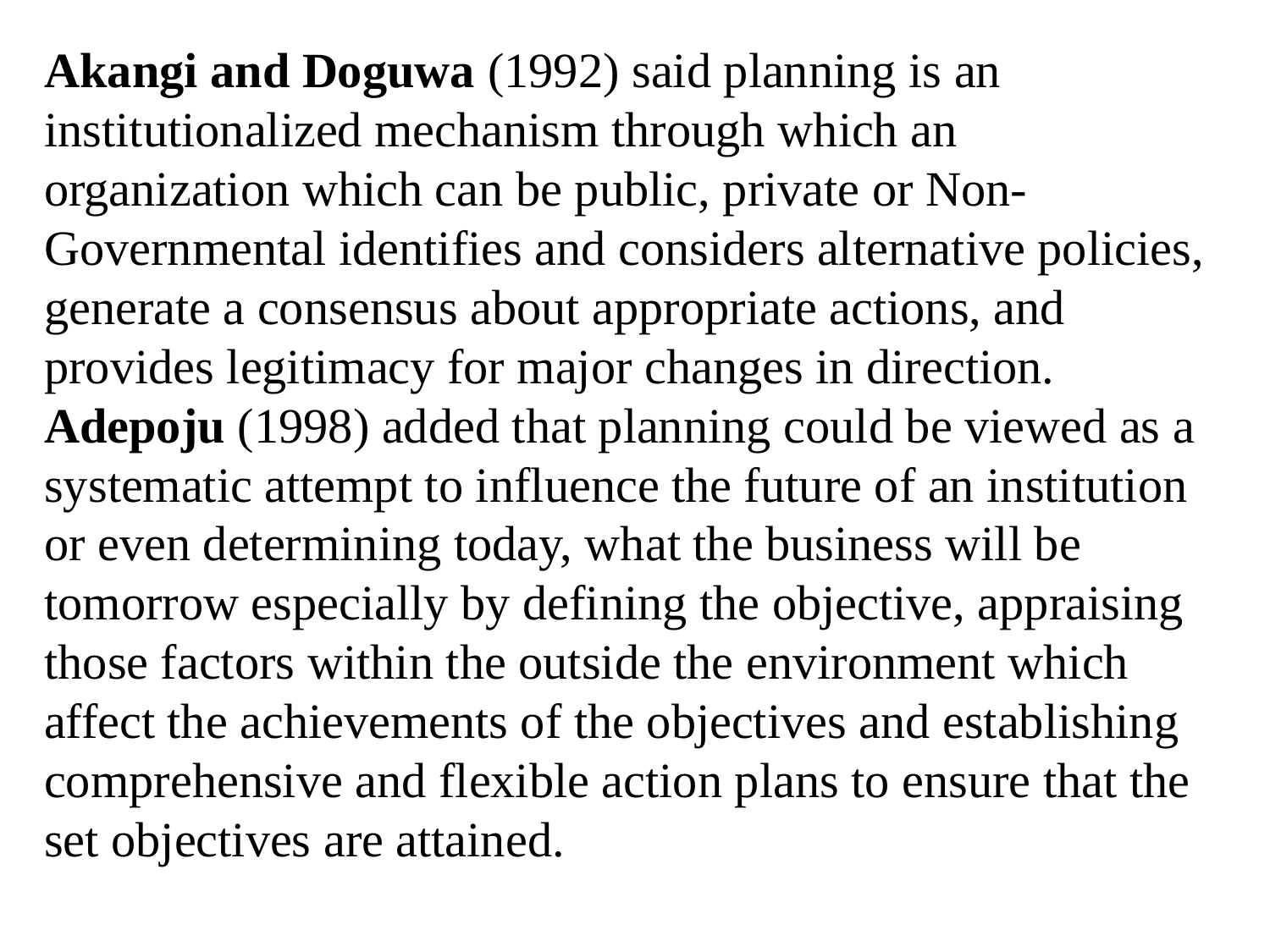

Akangi and Doguwa (1992) said planning is an institutionalized mechanism through which an organization which can be public, private or Non-Governmental identifies and considers alternative policies, generate a consensus about appropriate actions, and provides legitimacy for major changes in direction.
Adepoju (1998) added that planning could be viewed as a systematic attempt to influence the future of an institution or even determining today, what the business will be tomorrow especially by defining the objective, appraising those factors within the outside the environment which affect the achievements of the objectives and establishing comprehensive and flexible action plans to ensure that the set objectives are attained.